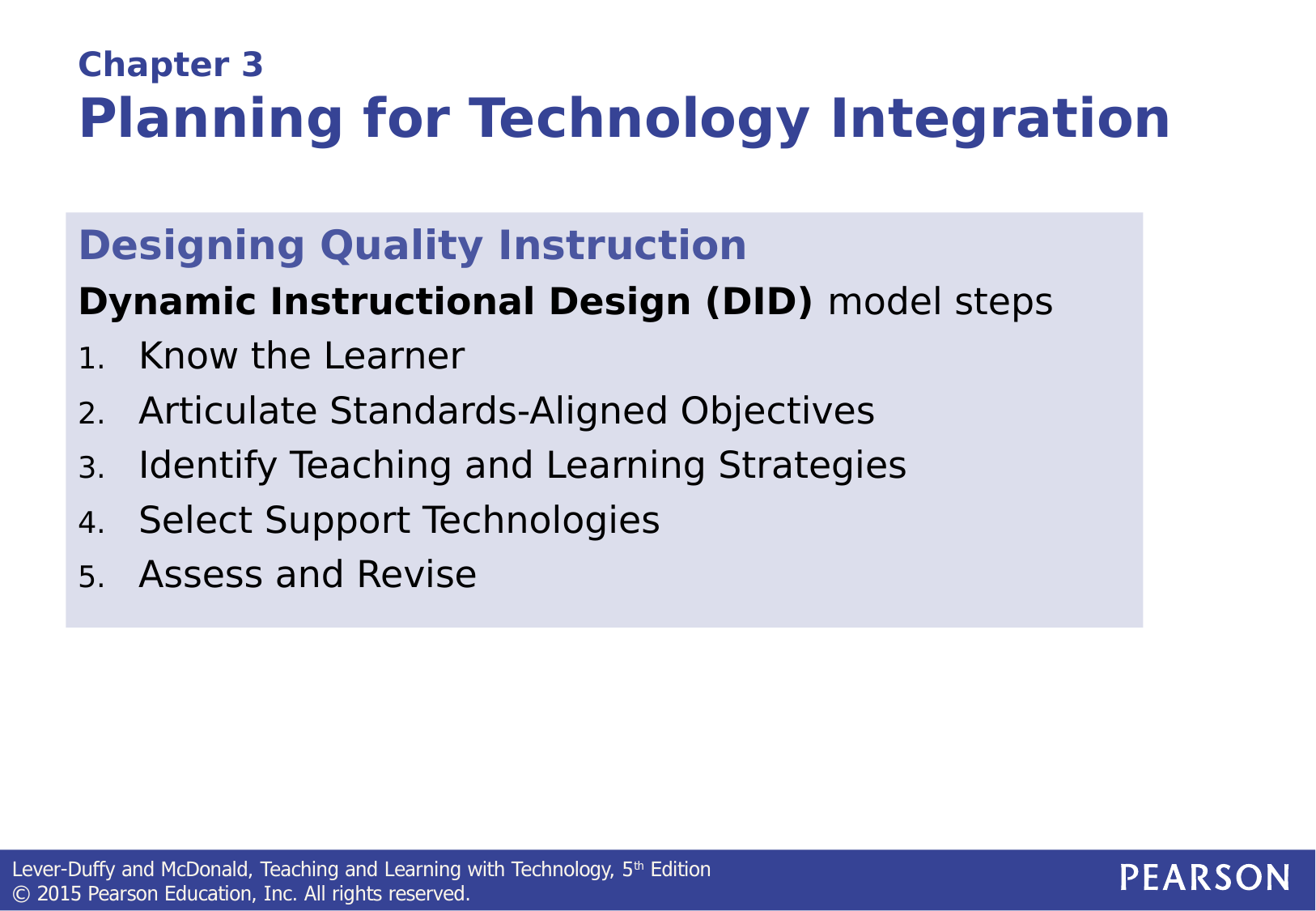

# Chapter 3 Planning for Technology Integration
Designing Quality Instruction
Dynamic Instructional Design (DID) model steps
Know the Learner
Articulate Standards-Aligned Objectives
Identify Teaching and Learning Strategies
Select Support Technologies
Assess and Revise